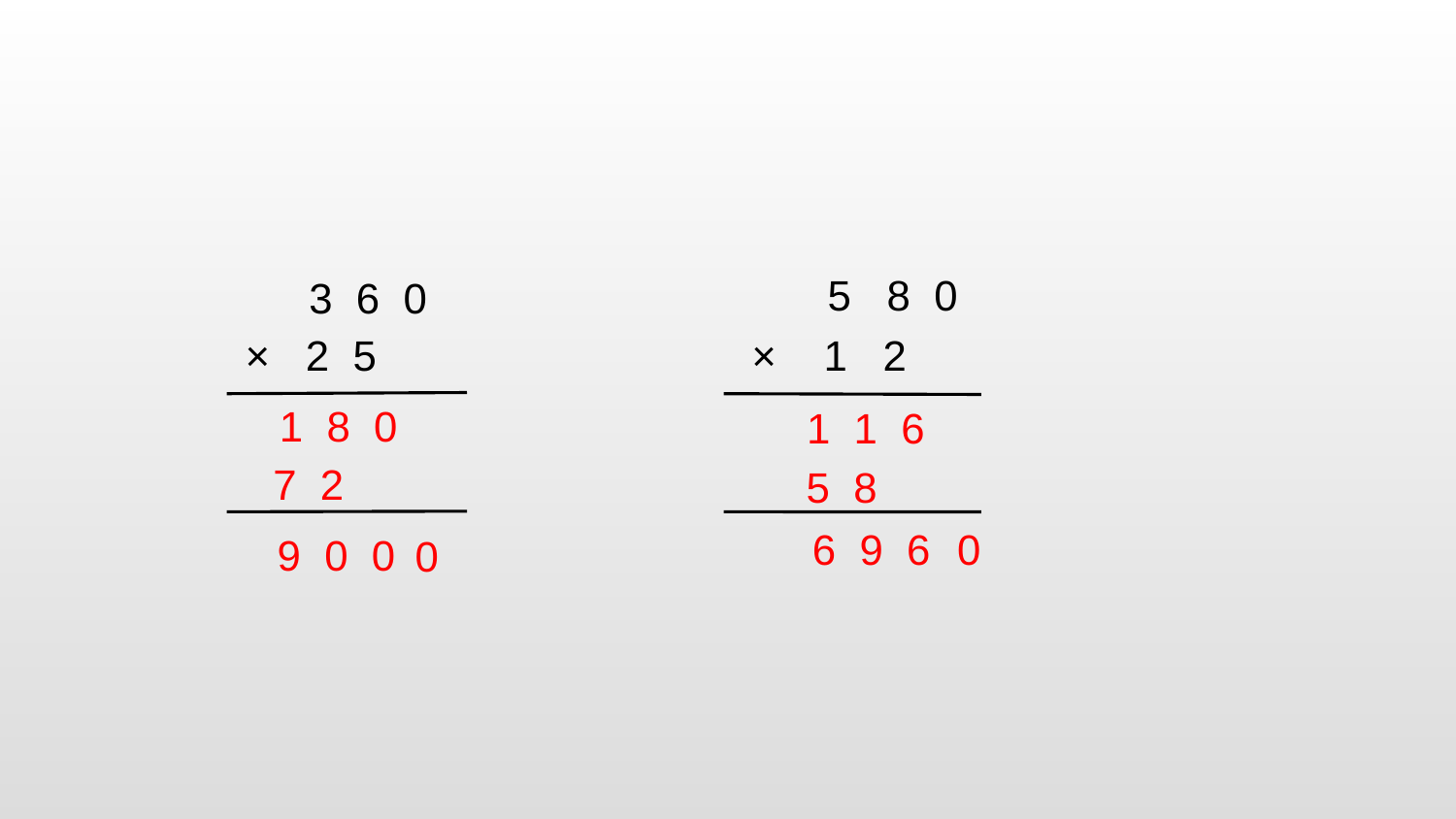

5   8  0
       3  6  0
×    1   2
×   2  5

1  8  0
1  1  6
7  2
5  8

6  9  6
0
9  0  0
0